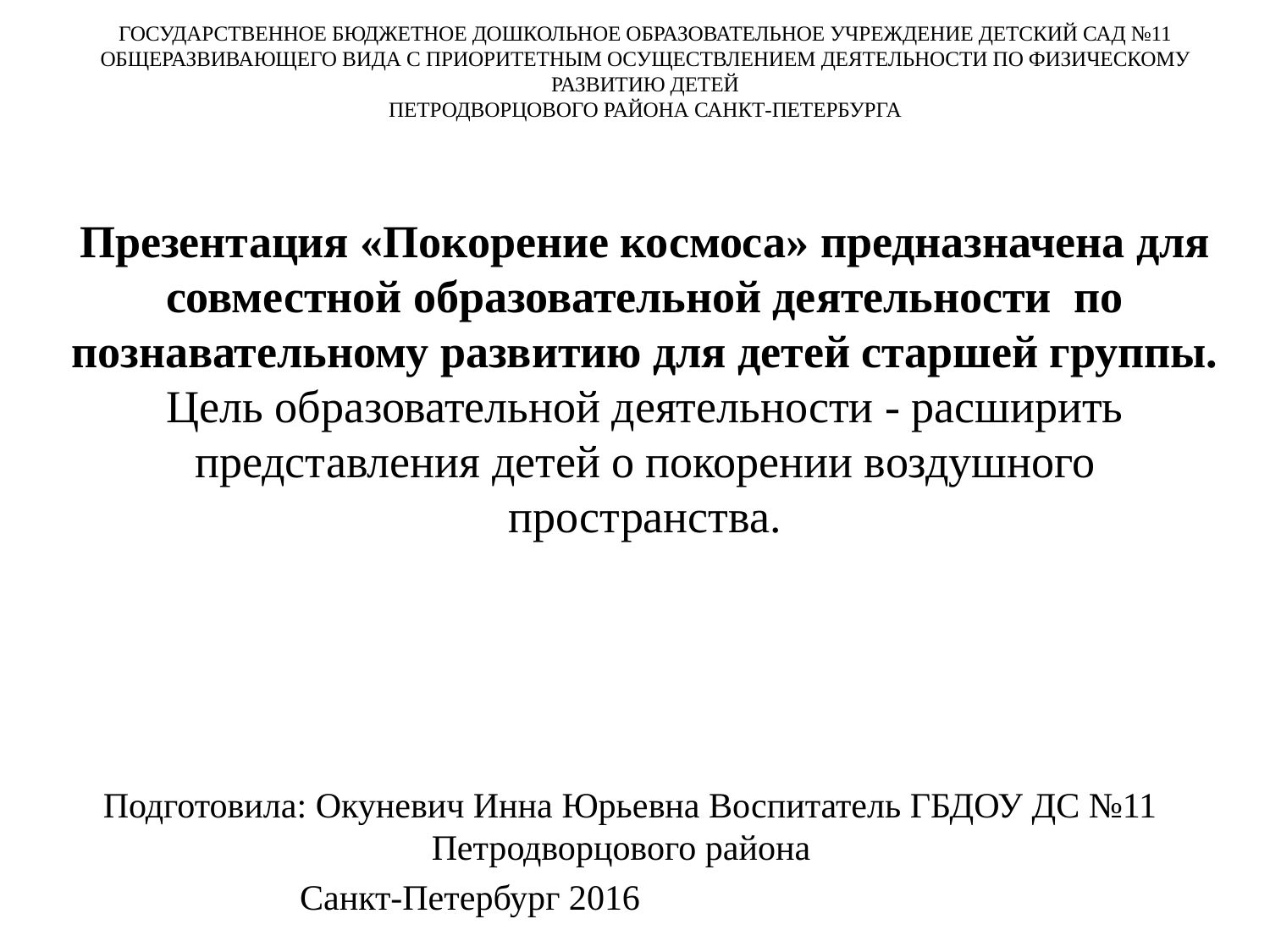

# ГОСУДАРСТВЕННОЕ БЮДЖЕТНОЕ ДОШКОЛЬНОЕ ОБРАЗОВАТЕЛЬНОЕ УЧРЕЖДЕНИЕ ДЕТСКИЙ САД №11 ОБЩЕРАЗВИВАЮЩЕГО ВИДА С ПРИОРИТЕТНЫМ ОСУЩЕСТВЛЕНИЕМ ДЕЯТЕЛЬНОСТИ ПО ФИЗИЧЕСКОМУ РАЗВИТИЮ ДЕТЕЙ ПЕТРОДВОРЦОВОГО РАЙОНА САНКТ-ПЕТЕРБУРГА Презентация «Покорение космоса» предназначена для совместной образовательной деятельности  по познавательному развитию для детей старшей группы. Цель образовательной деятельности - расширить представления детей о покорении воздушного пространства.

Подготовила: Окуневич Инна Юрьевна Воспитатель ГБДОУ ДС №11 Петродворцового района
Санкт-Петербург 2016